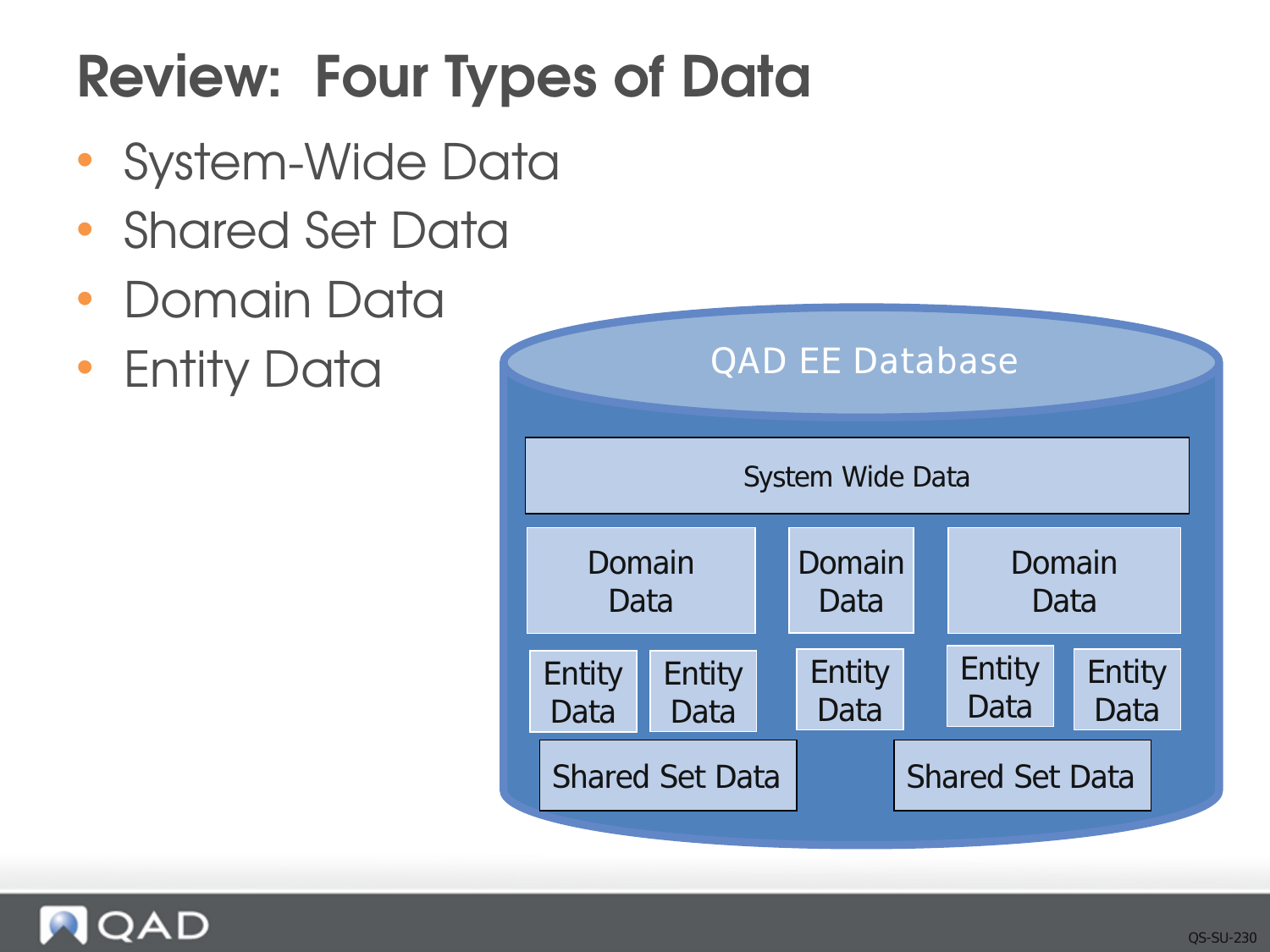

# Review:  Four Types of Data
System-Wide Data
Shared Set Data
Domain Data
Entity Data

QAD EE Database
System Wide Data
Domain
Data
Domain
Data
Domain
Data
Entity
Data
Entity
Data
Entity
Data
Entity
Data
Entity
Data
Shared Set Data
Shared Set Data
QS-SU-230